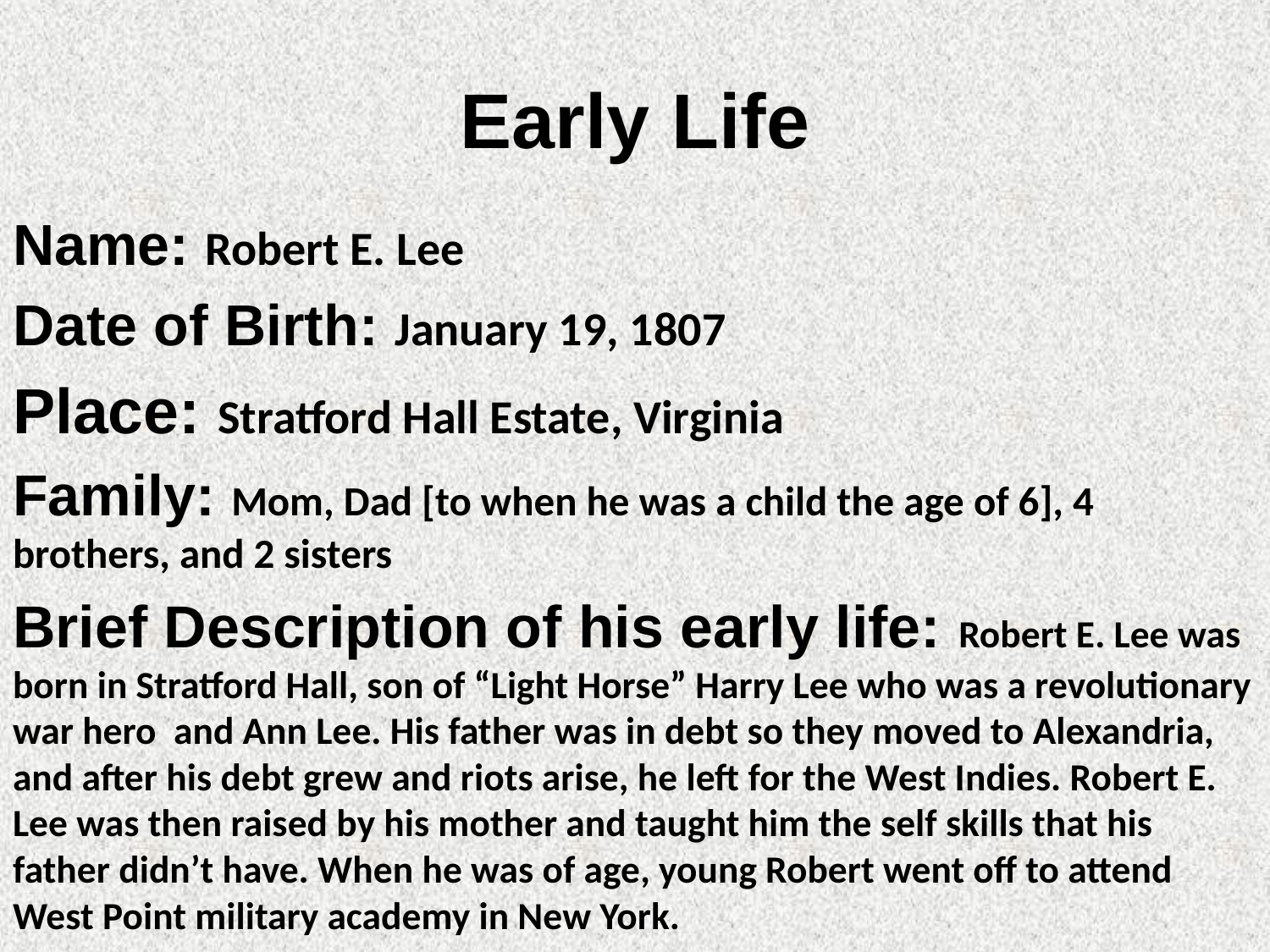

# Early Life
Name: Robert E. Lee
Date of Birth: January 19, 1807
Place: Stratford Hall Estate, Virginia
Family: Mom, Dad [to when he was a child the age of 6], 4 brothers, and 2 sisters
Brief Description of his early life: Robert E. Lee was born in Stratford Hall, son of “Light Horse” Harry Lee who was a revolutionary war hero  and Ann Lee. His father was in debt so they moved to Alexandria, and after his debt grew and riots arise, he left for the West Indies. Robert E. Lee was then raised by his mother and taught him the self skills that his father didn’t have. When he was of age, young Robert went off to attend West Point military academy in New York.